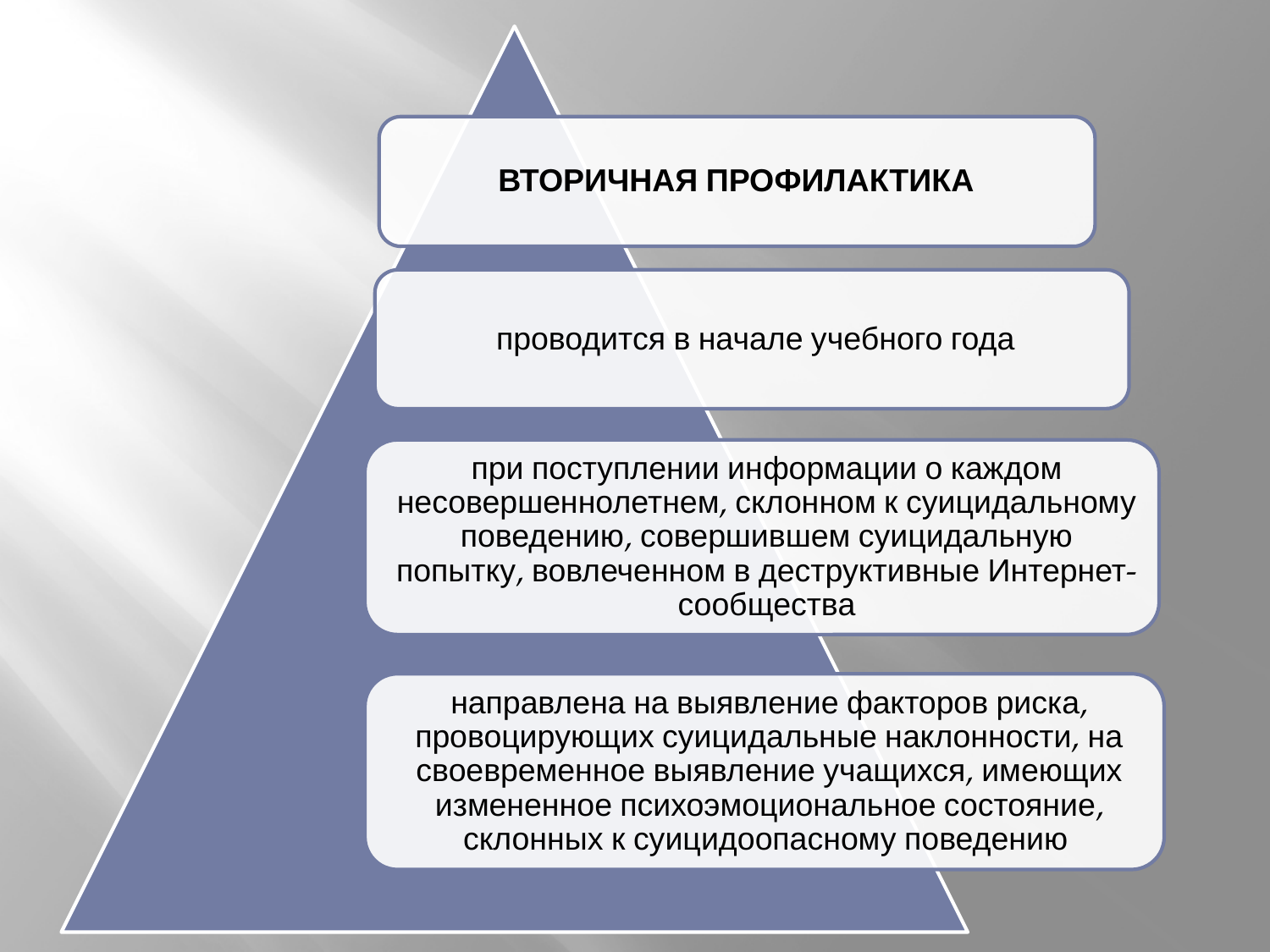

ВТОРИЧНАЯ ПРОФИЛАКТИКА
проводится в начале учебного года
при поступлении информации о каждом несовершеннолетнем, склонном к суицидальному поведению, совершившем суицидальную попытку, вовлеченном в деструктивные Интернет-сообщества
направлена на выявление факторов риска, провоцирующих суицидальные наклонности, на своевременное выявление учащихся, имеющих измененное психоэмоциональное состояние, склонных к суицидоопасному поведению